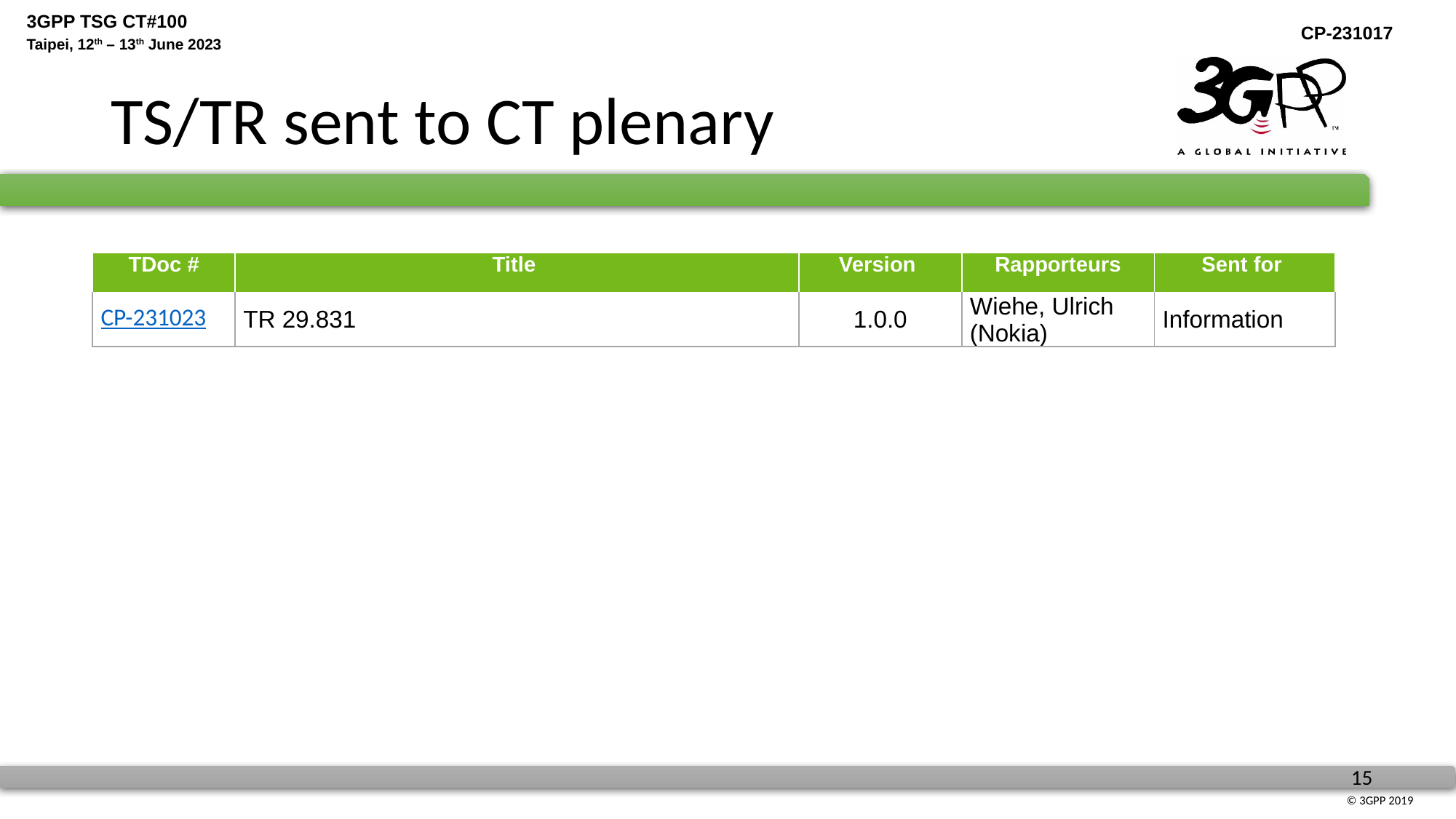

# TS/TR sent to CT plenary
| TDoc # | Title | Version | Rapporteurs | Sent for |
| --- | --- | --- | --- | --- |
| CP-231023 | TR 29.831 | 1.0.0 | Wiehe, Ulrich (Nokia) | Information |